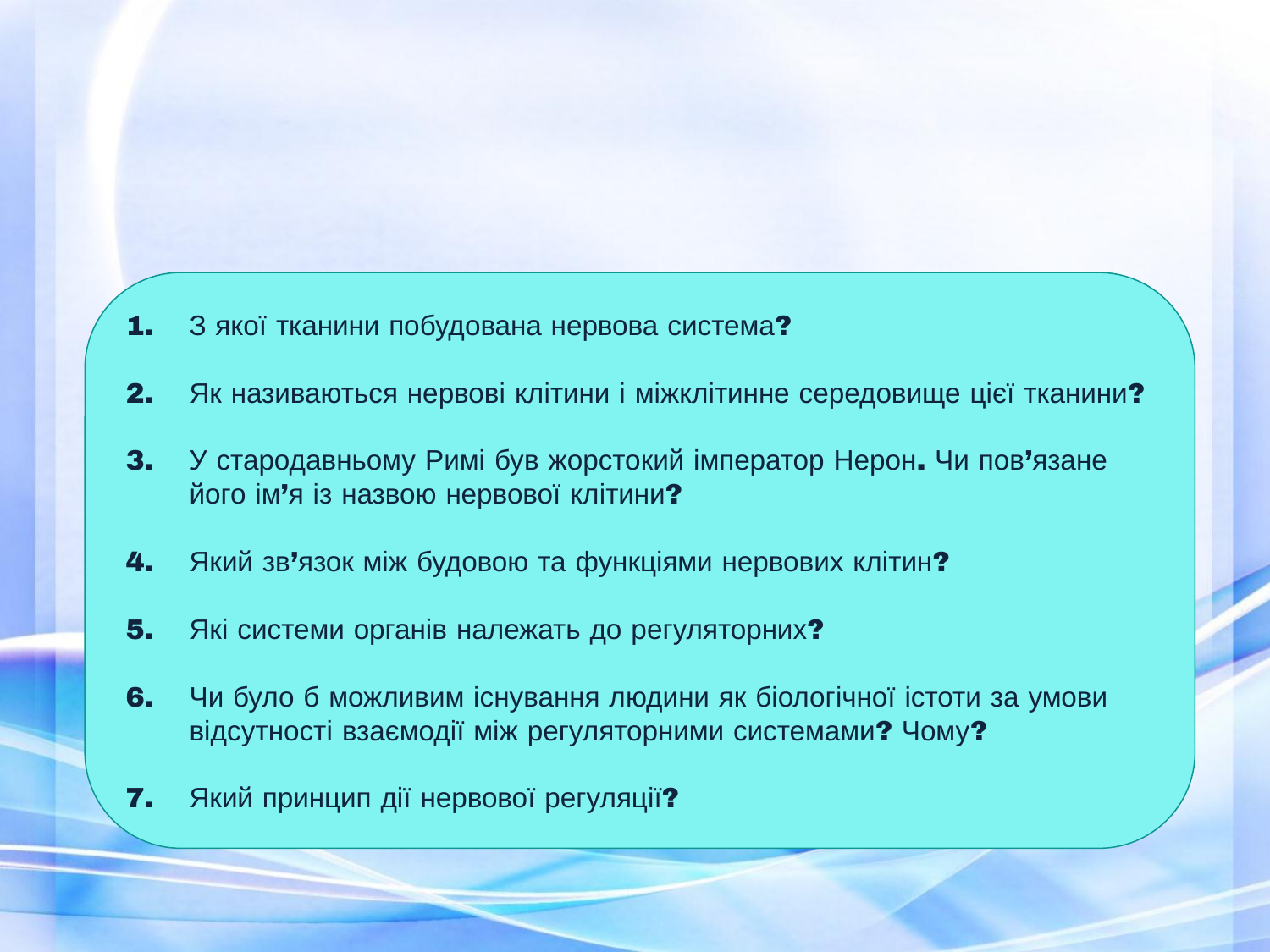

Актуалізація опорних знань учнів
З якої тканини побудована нервова система?

Як називаються нервові клітини і міжклітинне середовище цієї тканини?

У стародавньому Римі був жорстокий імператор Нерон. Чи пов’язане його ім’я із назвою нервової клітини?

Який зв’язок між будовою та функціями нервових клітин?

Які системи органів належать до регуляторних?

Чи було б можливим існування людини як біологічної істоти за умови відсутності взаємодії між регуляторними системами? Чому?

Який принцип дії нервової регуляції?